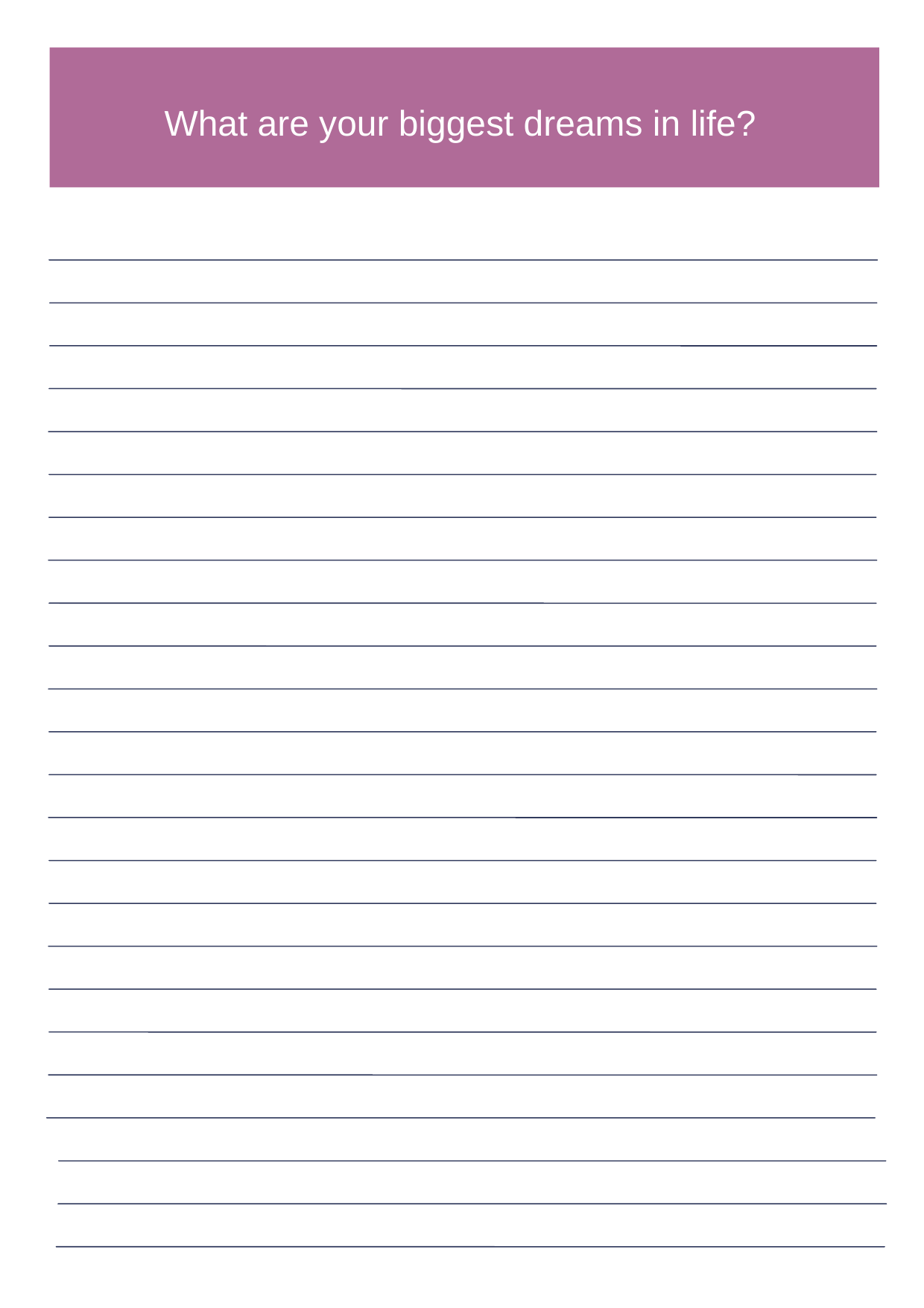

What are your biggest dreams in life?